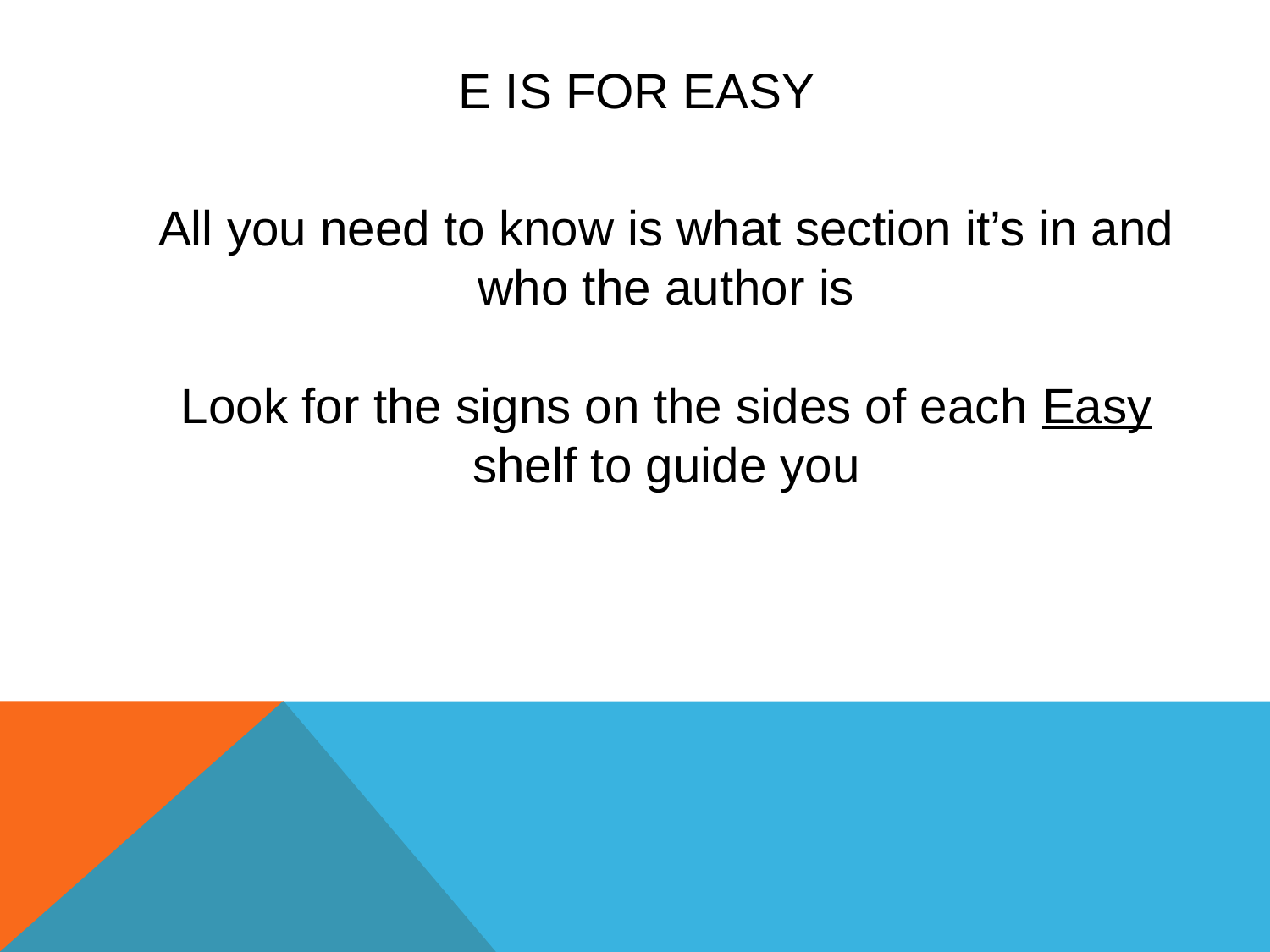

# E is for Easy
All you need to know is what section it’s in and who the author is

Look for the signs on the sides of each Easy shelf to guide you